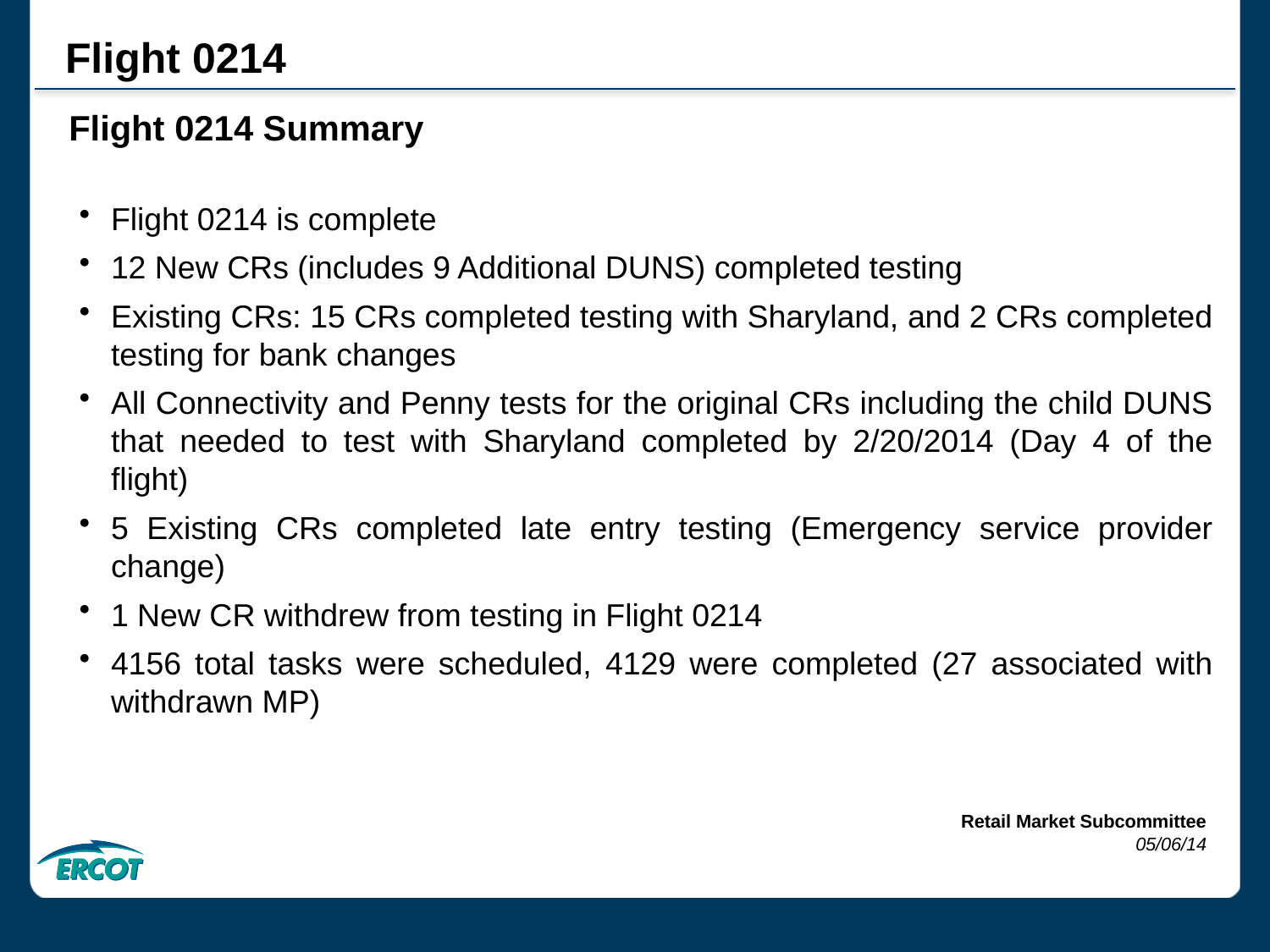

Flight 0214
Flight 0214 Summary

Flight 0214 is complete
12 New CRs (includes 9 Additional DUNS) completed testing
Existing CRs: 15 CRs completed testing with Sharyland, and 2 CRs completed testing for bank changes
All Connectivity and Penny tests for the original CRs including the child DUNS that needed to test with Sharyland completed by 2/20/2014 (Day 4 of the flight)
5 Existing CRs completed late entry testing (Emergency service provider change)
1 New CR withdrew from testing in Flight 0214
4156 total tasks were scheduled, 4129 were completed (27 associated with withdrawn MP)
Retail Market Subcommittee
05/06/14